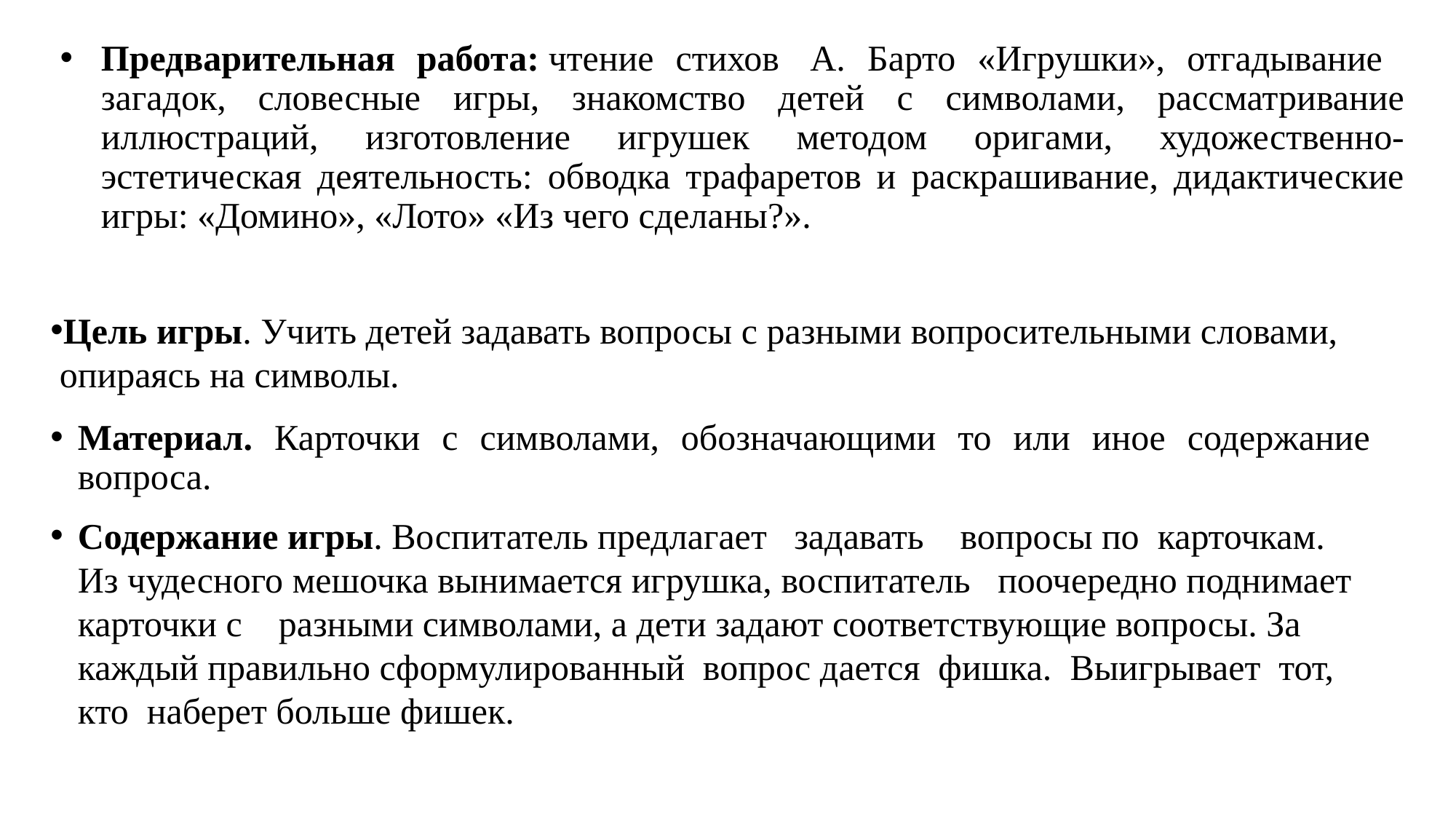

Предварительная работа: чтение стихов  А. Барто «Игрушки», отгадывание  загадок, словесные игры, знакомство детей с символами, рассматривание иллюстраций, изготовление игрушек методом оригами, художественно-эстетическая деятельность: обводка трафаретов и раскрашивание, дидактические игры: «Домино», «Лото» «Из чего сделаны?».

Цель игры. Учить детей задавать вопросы с разными вопросительными словами, опираясь на символы.
Материал. Карточки с символами, обозначающими то или иное содержание вопроса.
Содержание игры. Воспитатель предлагает   задавать    вопросы по  карточкам. Из чудесного мешочка вынимается игрушка, воспитатель   поочередно поднимает  карточки с    разными символами, а дети задают соответствующие вопросы. За каждый правильно сформулированный  вопрос дается  фишка.  Выигрывает  тот, кто  наберет больше фишек.